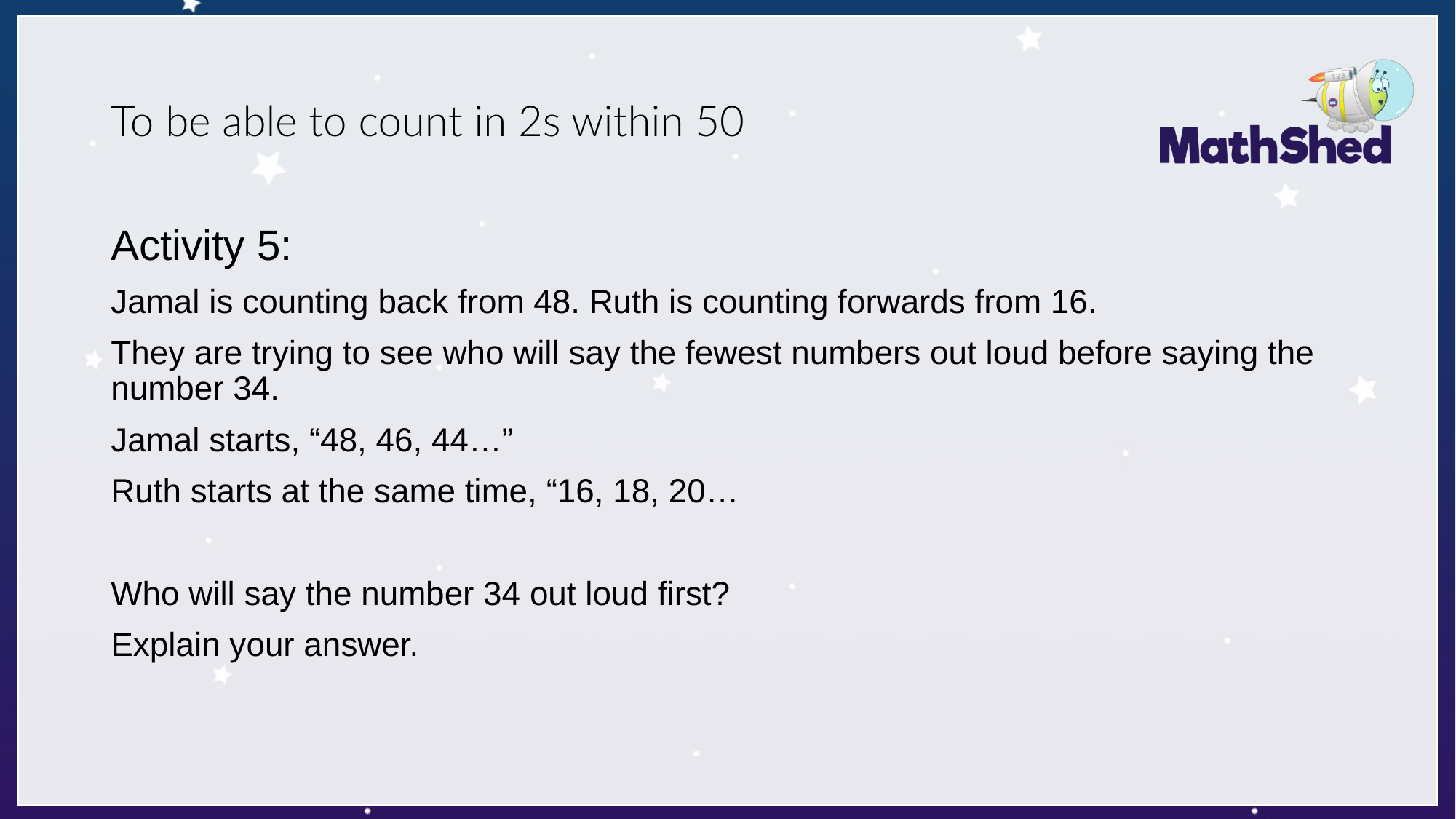

# To be able to count in 2s within 50
Activity 5:
Jamal is counting back from 48. Ruth is counting forwards from 16.
They are trying to see who will say the fewest numbers out loud before saying the number 34.
Jamal starts, “48, 46, 44…”
Ruth starts at the same time, “16, 18, 20…

Who will say the number 34 out loud first?
Explain your answer.